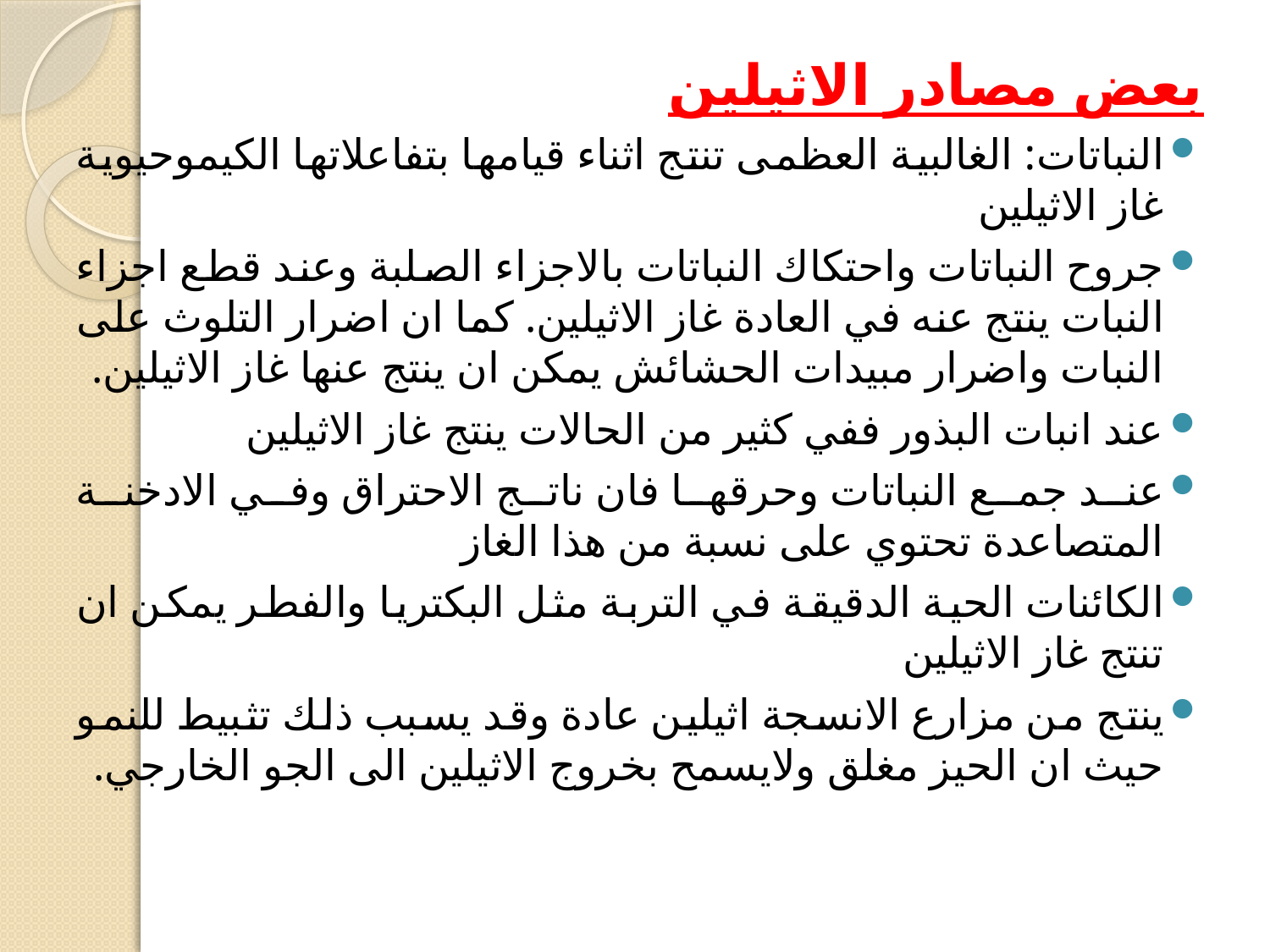

بعض مصادر الاثيلين
النباتات: الغالبية العظمى تنتج اثناء قيامها بتفاعلاتها الكيموحيوية غاز الاثيلين
جروح النباتات واحتكاك النباتات بالاجزاء الصلبة وعند قطع اجزاء النبات ينتج عنه في العادة غاز الاثيلين. كما ان اضرار التلوث على النبات واضرار مبيدات الحشائش يمكن ان ينتج عنها غاز الاثيلين.
عند انبات البذور ففي كثير من الحالات ينتج غاز الاثيلين
عند جمع النباتات وحرقها فان ناتج الاحتراق وفي الادخنة المتصاعدة تحتوي على نسبة من هذا الغاز
الكائنات الحية الدقيقة في التربة مثل البكتريا والفطر يمكن ان تنتج غاز الاثيلين
ينتج من مزارع الانسجة اثيلين عادة وقد يسبب ذلك تثبيط للنمو حيث ان الحيز مغلق ولايسمح بخروج الاثيلين الى الجو الخارجي.